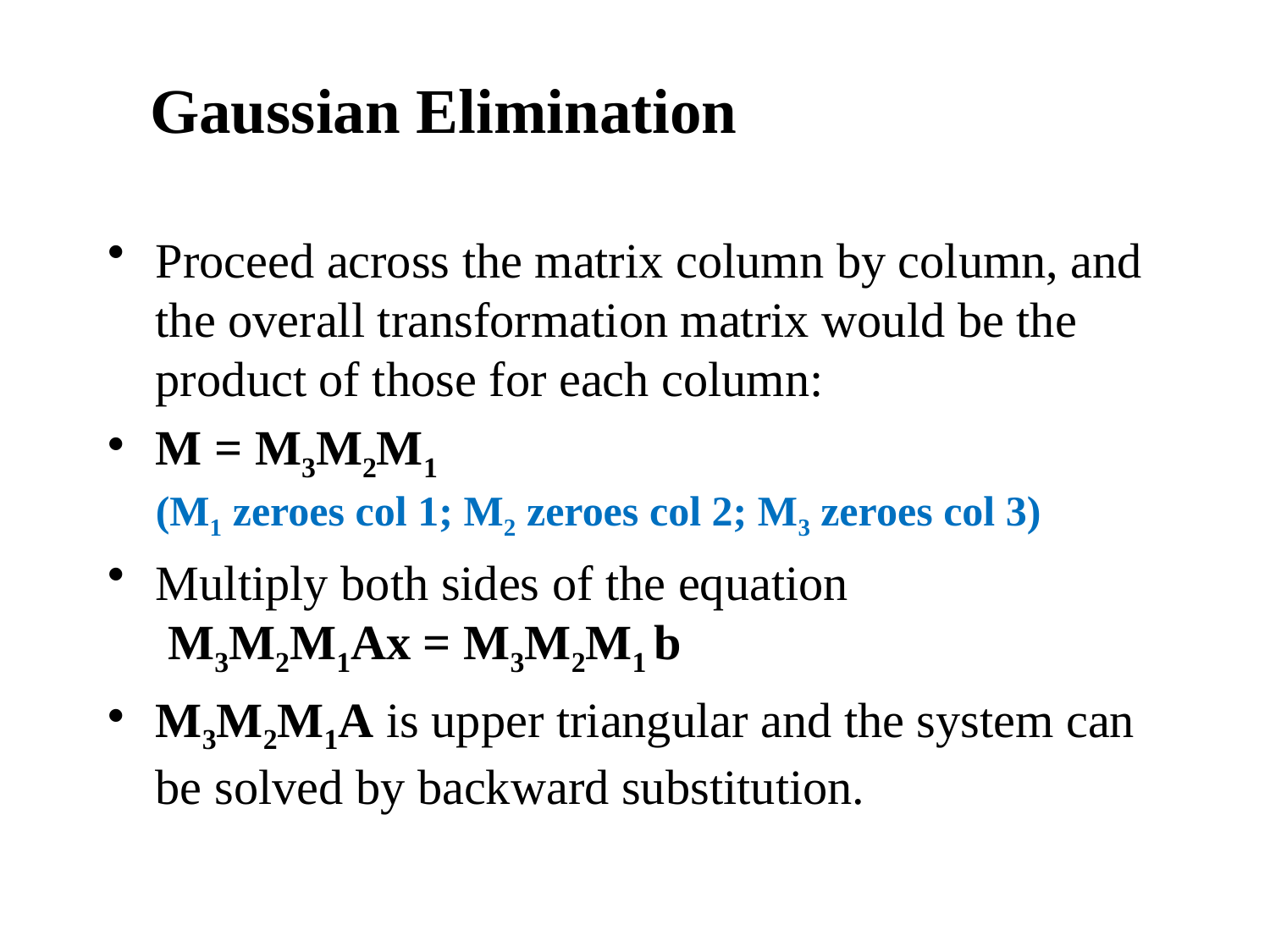

Gaussian Elimination
Proceed across the matrix column by column, and the overall transformation matrix would be the product of those for each column:
M = M3M2M1
(M1 zeroes col 1; M2 zeroes col 2; M3 zeroes col 3)
Multiply both sides of the equation
 M3M2M1Ax = M3M2M1 b
M3M2M1A is upper triangular and the system can be solved by backward substitution.